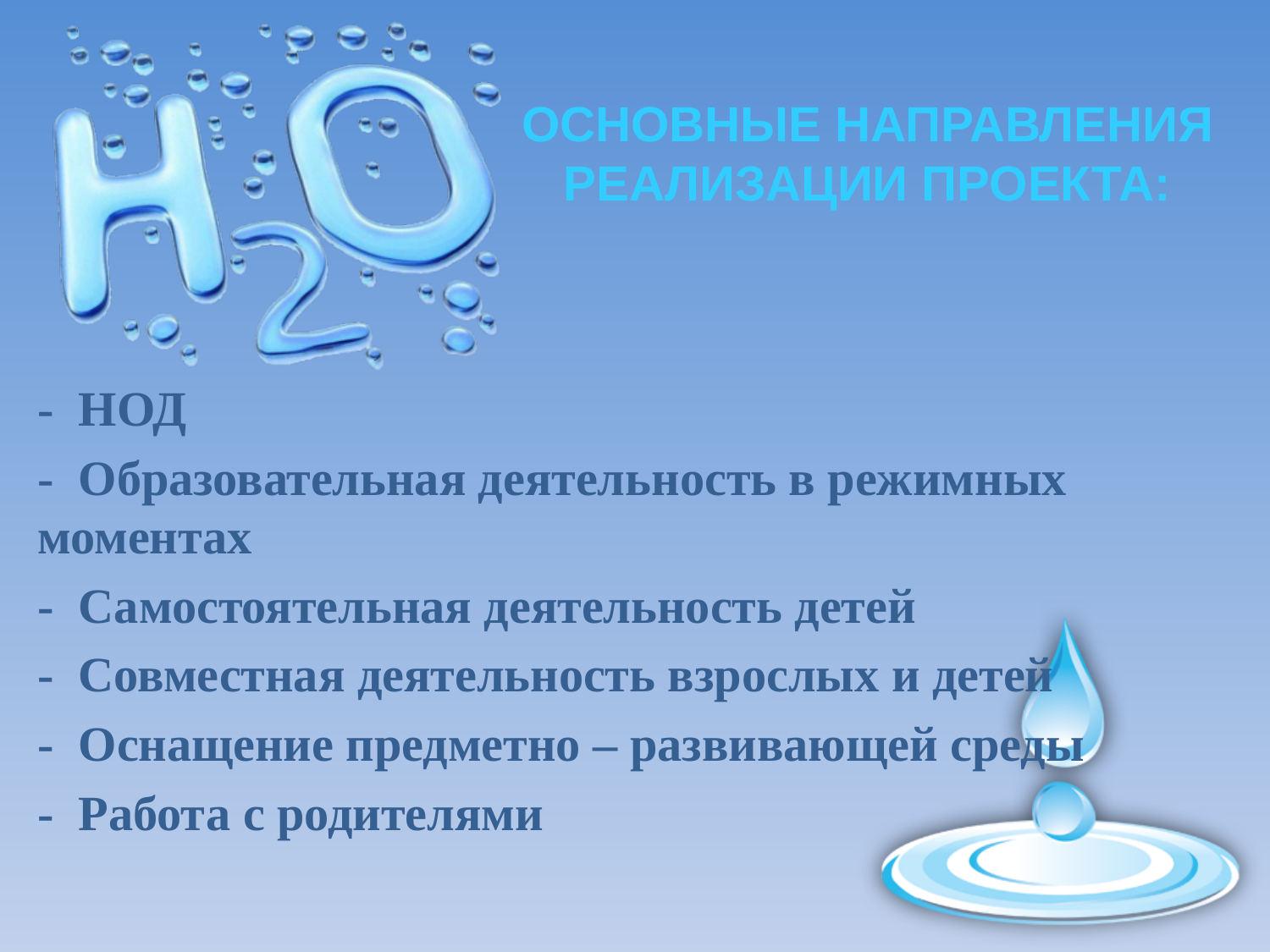

# Основные направления реализации проекта:

-  НОД
-  Образовательная деятельность в режимных моментах
-  Самостоятельная деятельность детей
-  Совместная деятельность взрослых и детей
-  Оснащение предметно – развивающей среды
-  Работа с родителями